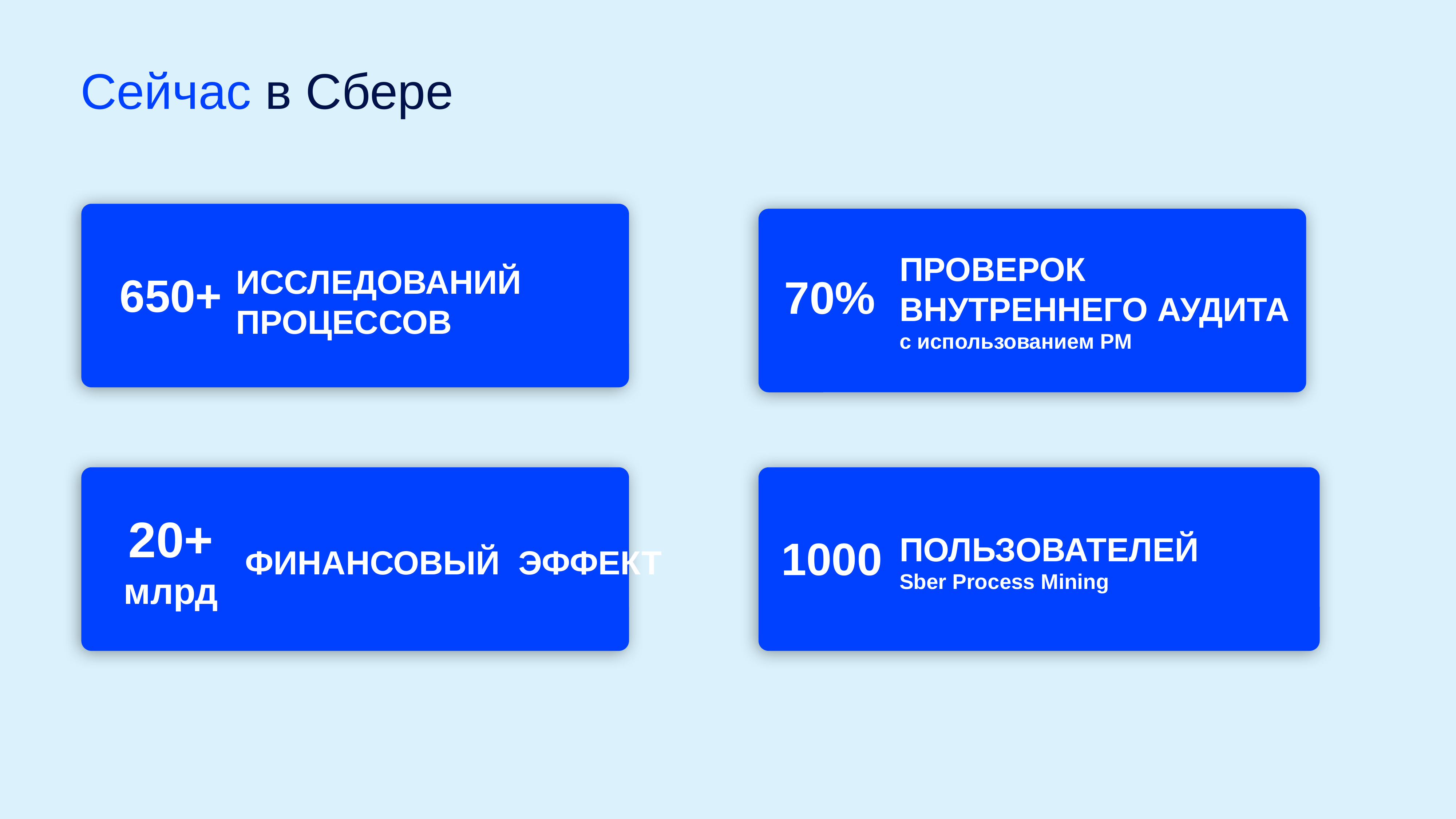

Сейчас в Сбере

ПРОВЕРОК ВНУТРЕННЕГО АУДИТА
с использованием PM
ИССЛЕДОВАНИЙ ПРОЦЕССОВ
650+
70%

20+ млрд
ФИНАНСОВЫЙ  ЭФФЕКТ

ПОЛЬЗОВАТЕЛЕЙ
Sber Process Mining
1000